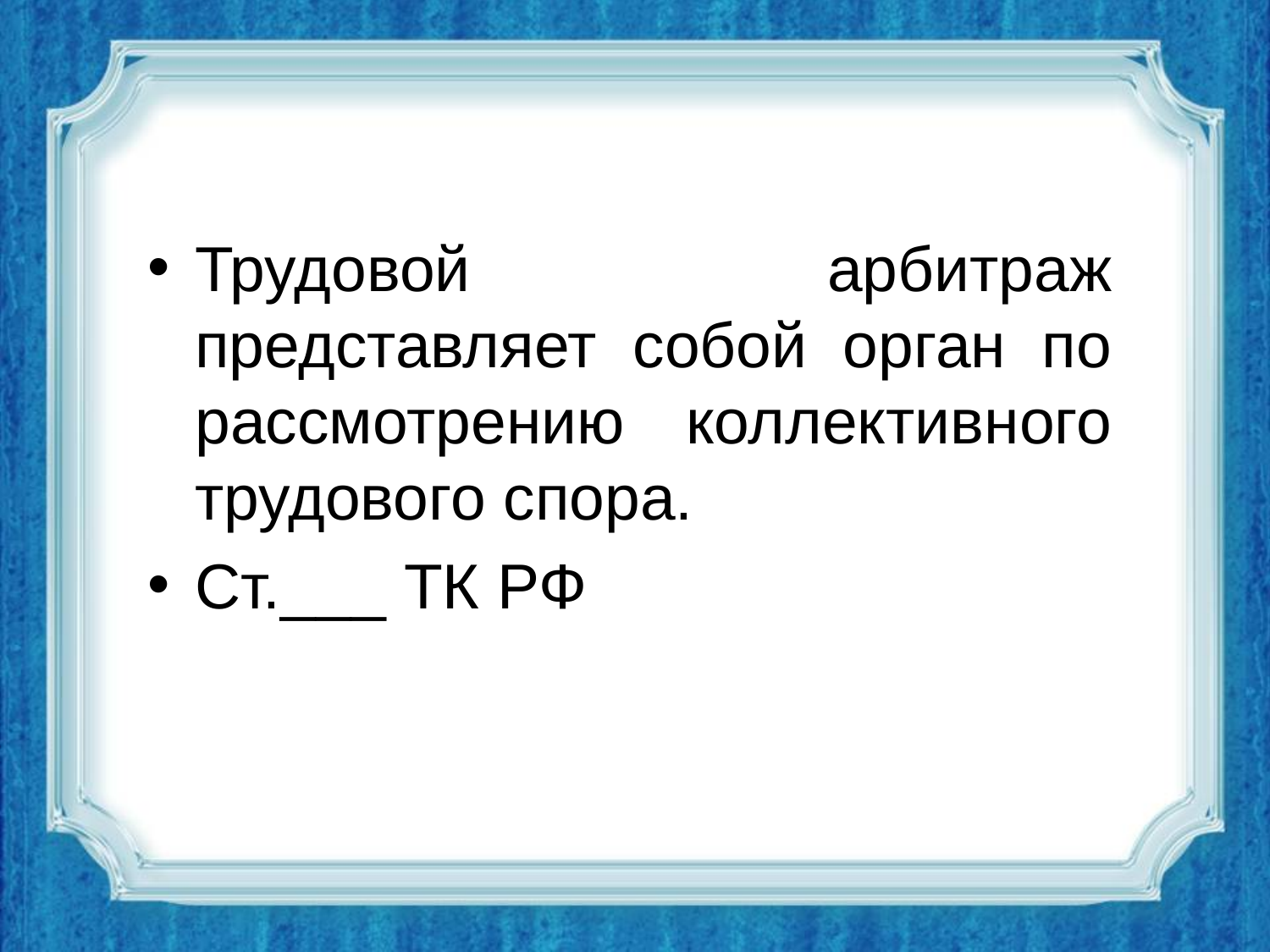

Трудовой арбитраж представляет собой орган по рассмотрению коллективного трудового спора.
Ст.___ ТК РФ